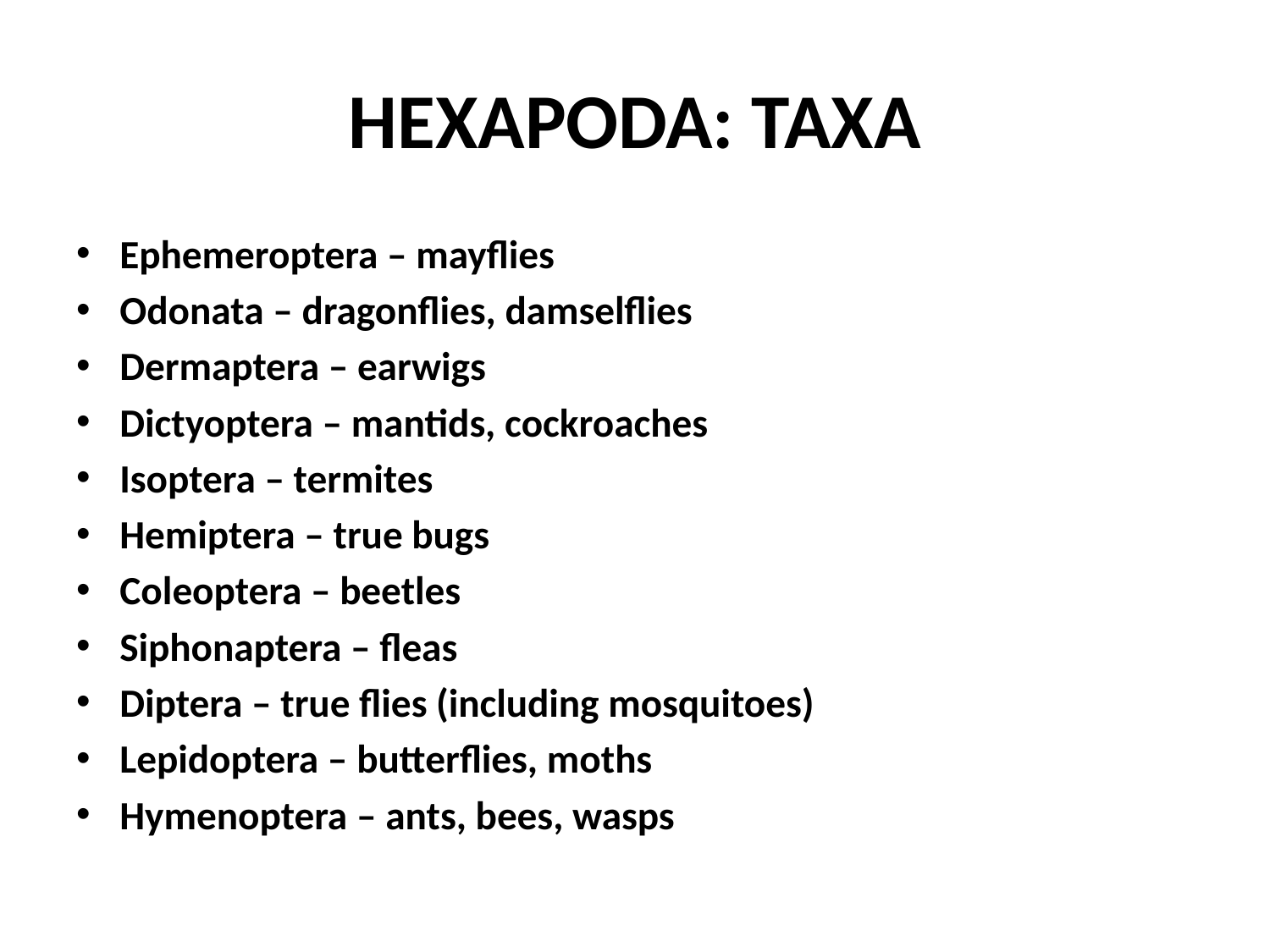

# HEXAPODA: TAXA
Ephemeroptera – mayflies
Odonata – dragonflies, damselflies
Dermaptera – earwigs
Dictyoptera – mantids, cockroaches
Isoptera – termites
Hemiptera – true bugs
Coleoptera – beetles
Siphonaptera – fleas
Diptera – true flies (including mosquitoes)
Lepidoptera – butterflies, moths
Hymenoptera – ants, bees, wasps